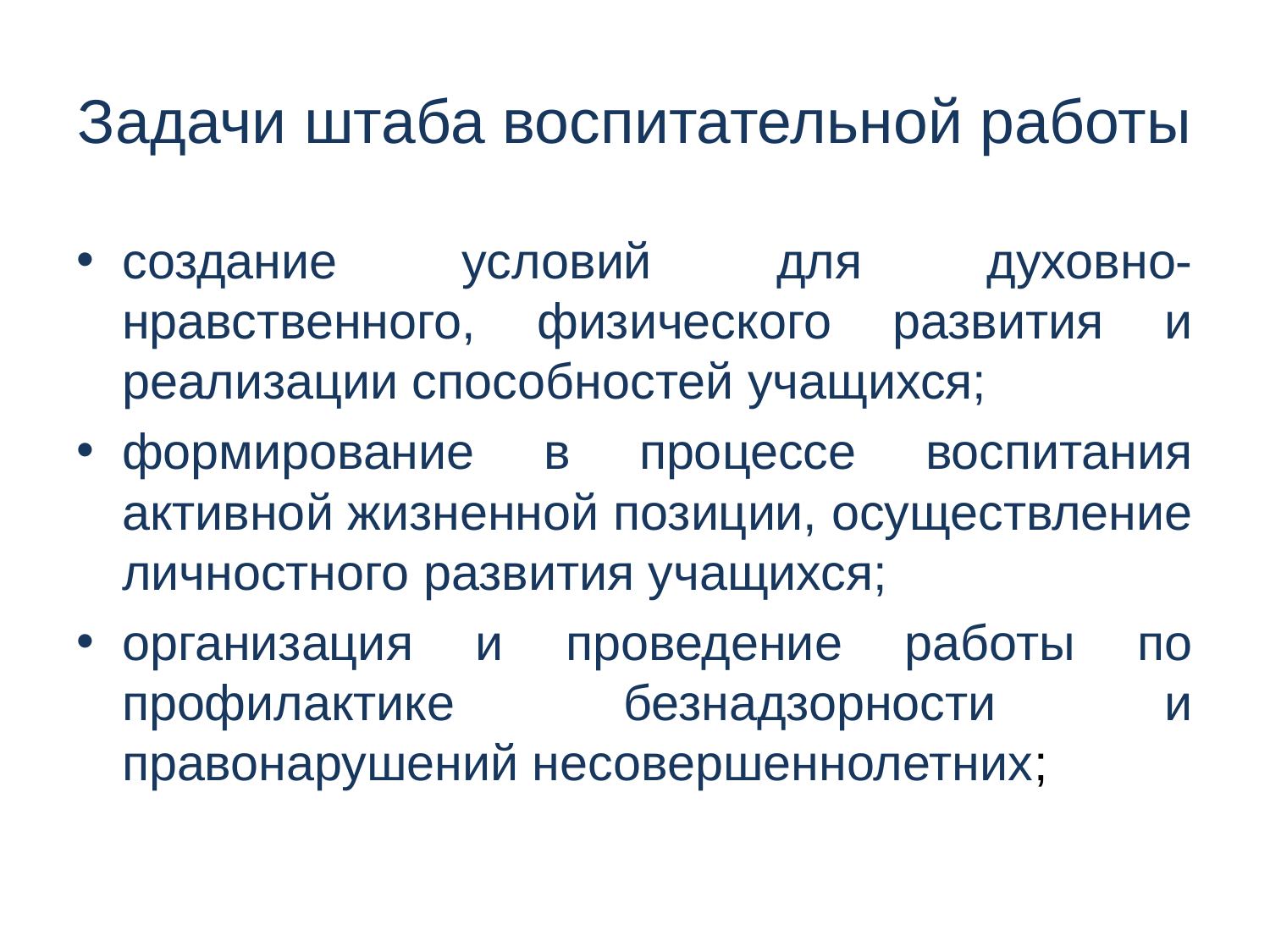

# Задачи штаба воспитательной работы
создание условий для духовно-нравственного, физического развития и реализации способностей учащихся;
формирование в процессе воспитания активной жизненной позиции, осуществление личностного развития учащихся;
организация и проведение работы по профилактике безнадзорности и правонарушений несовершеннолетних;